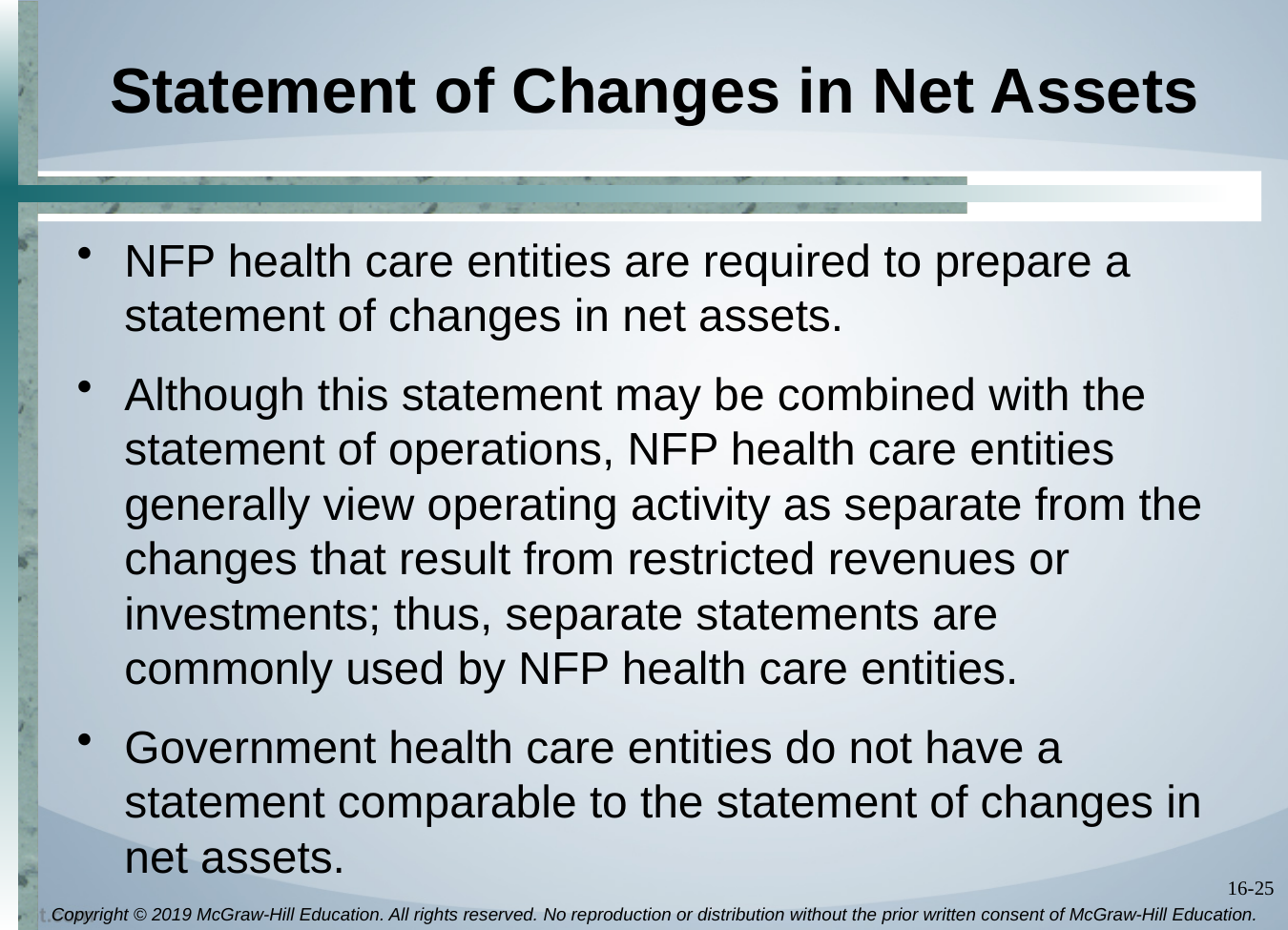

# Statement of Changes in Net Assets
NFP health care entities are required to prepare a statement of changes in net assets.
Although this statement may be combined with the statement of operations, NFP health care entities generally view operating activity as separate from the changes that result from restricted revenues or investments; thus, separate statements are commonly used by NFP health care entities.
Government health care entities do not have a statement comparable to the statement of changes in net assets.